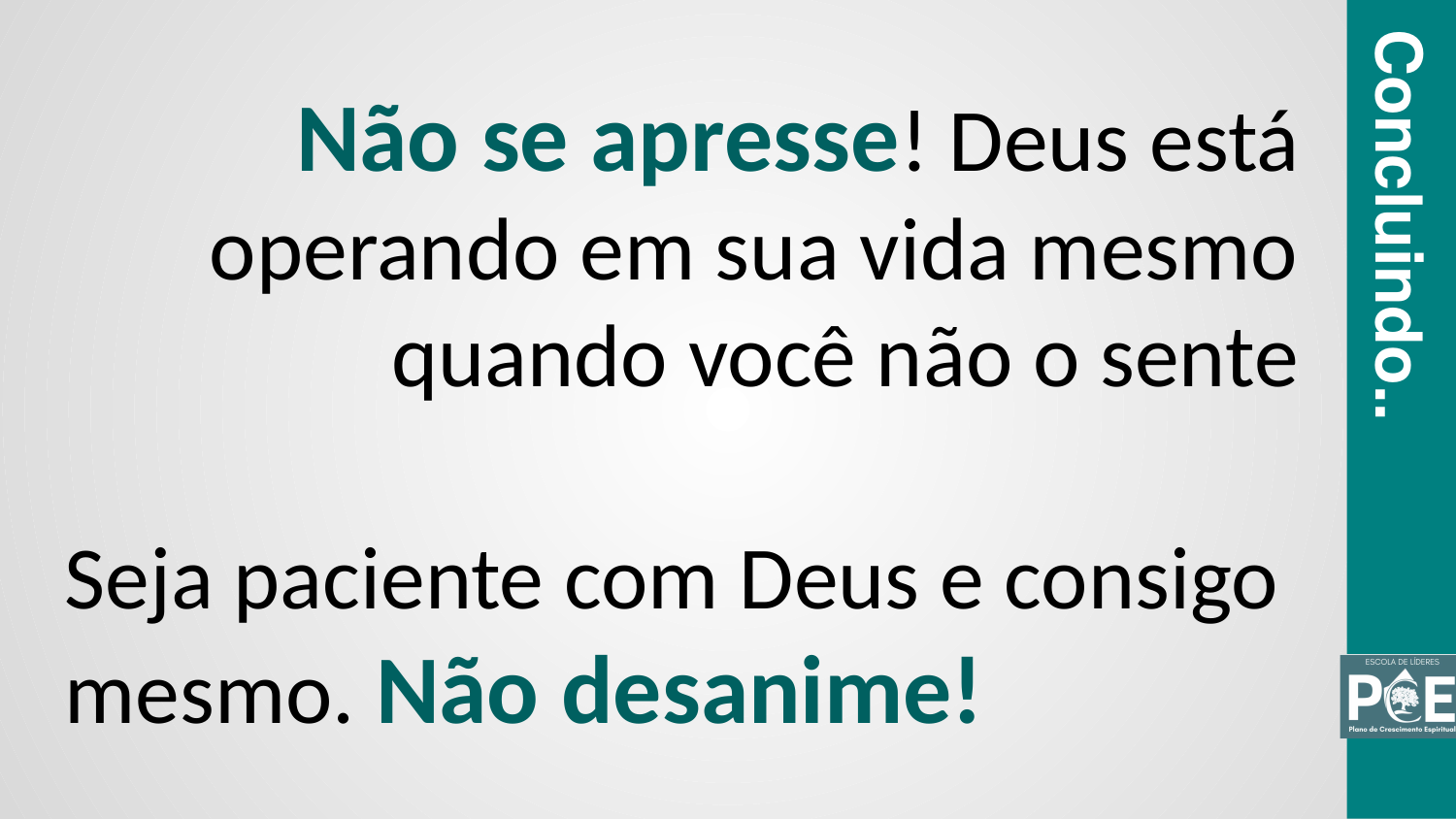

Não se apresse! Deus está operando em sua vida mesmo quando você não o sente
Concluindo..
Seja paciente com Deus e consigo mesmo. Não desanime!